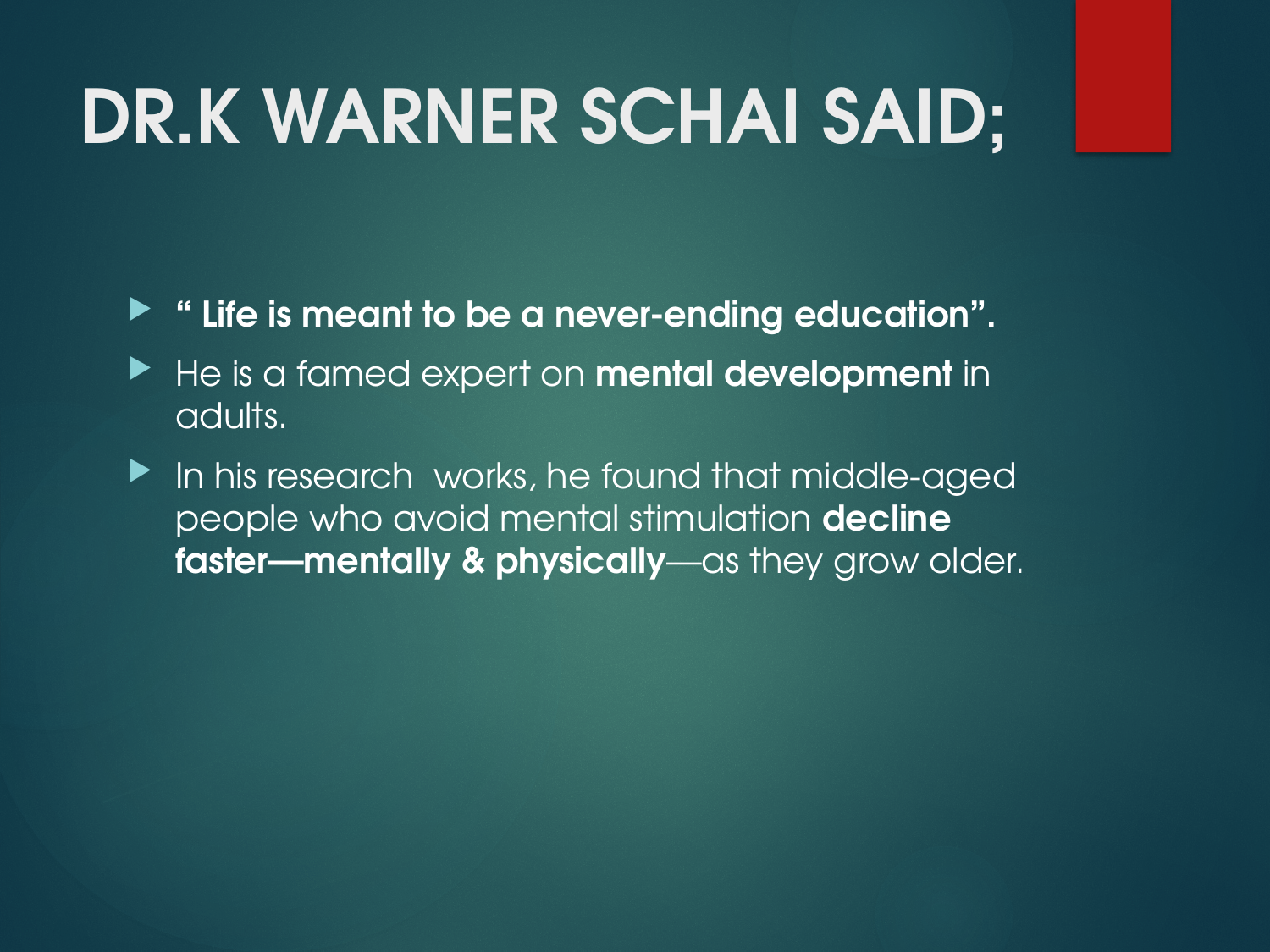

# DR.K WARNER SCHAI SAID;
“ Life is meant to be a never-ending education”.
He is a famed expert on mental development in adults.
In his research  works, he found that middle-aged people who avoid mental stimulation decline faster—mentally & physically—as they grow older.